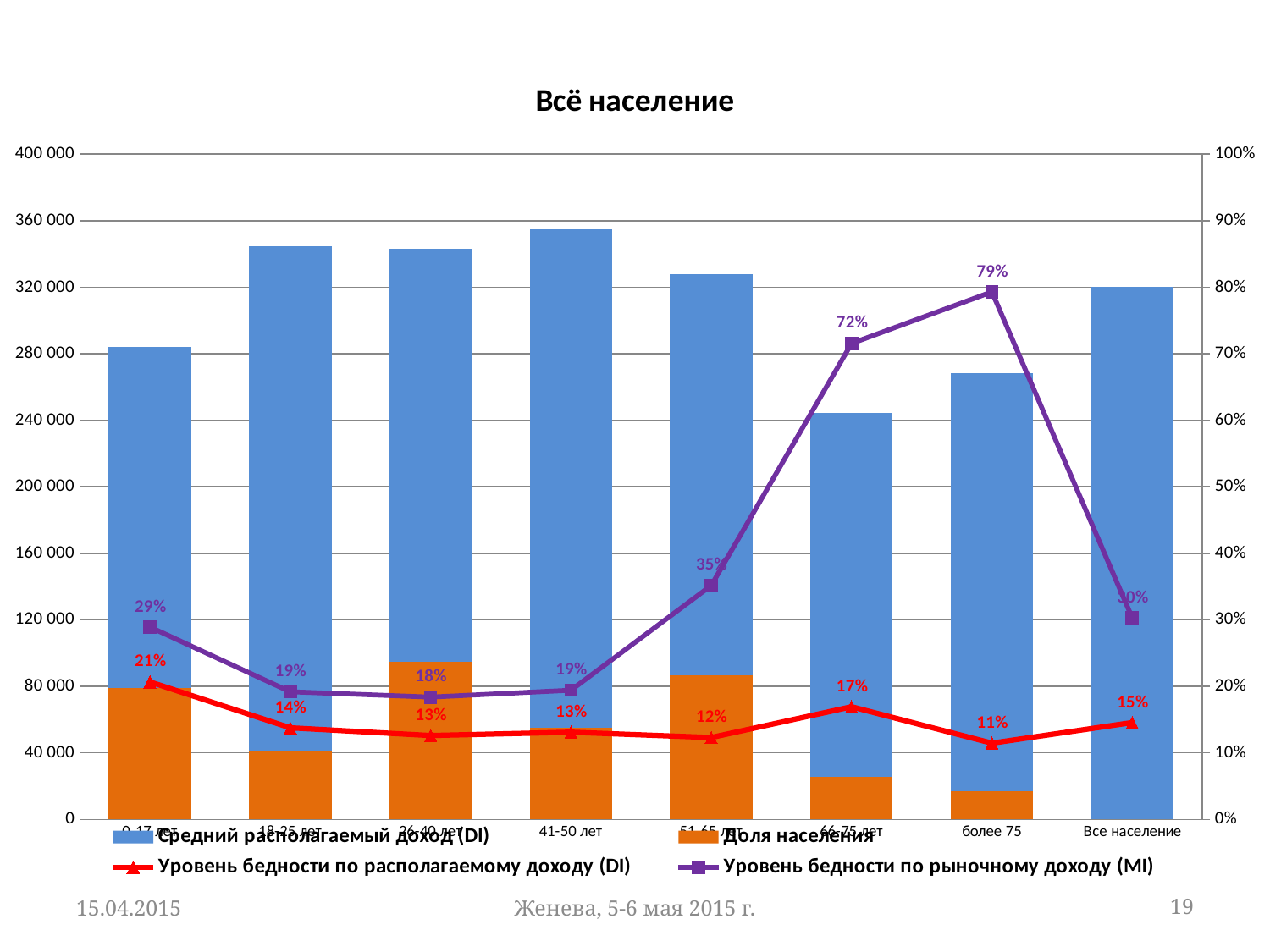

[unsupported chart]

15.04.2015
Женева, 5-6 мая 2015 г.
19